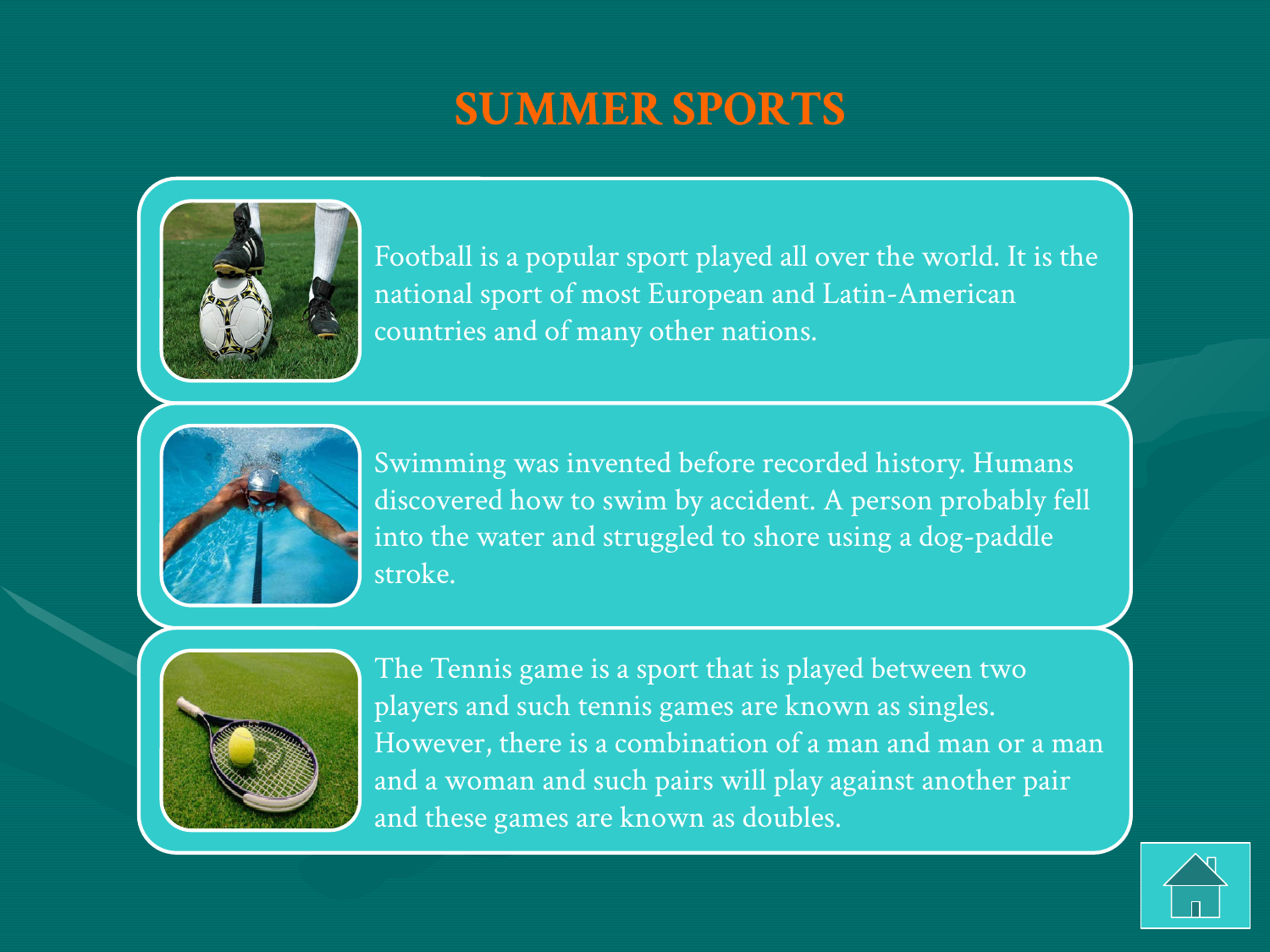

SUMMER SPORTS

Football is a popular sport played all over the world. It is the national sport of most European and Latin-American countries and of many other nations.
Swimming was invented before recorded history. Humans discovered how to swim by accident. A person probably fell into the water and struggled to shore using a dog-paddle stroke.
The Tennis game is a sport that is played between two players and such tennis games are known as singles. However, there is a combination of a man and man or a man and a woman and such pairs will play against another pair and these games are known as doubles.